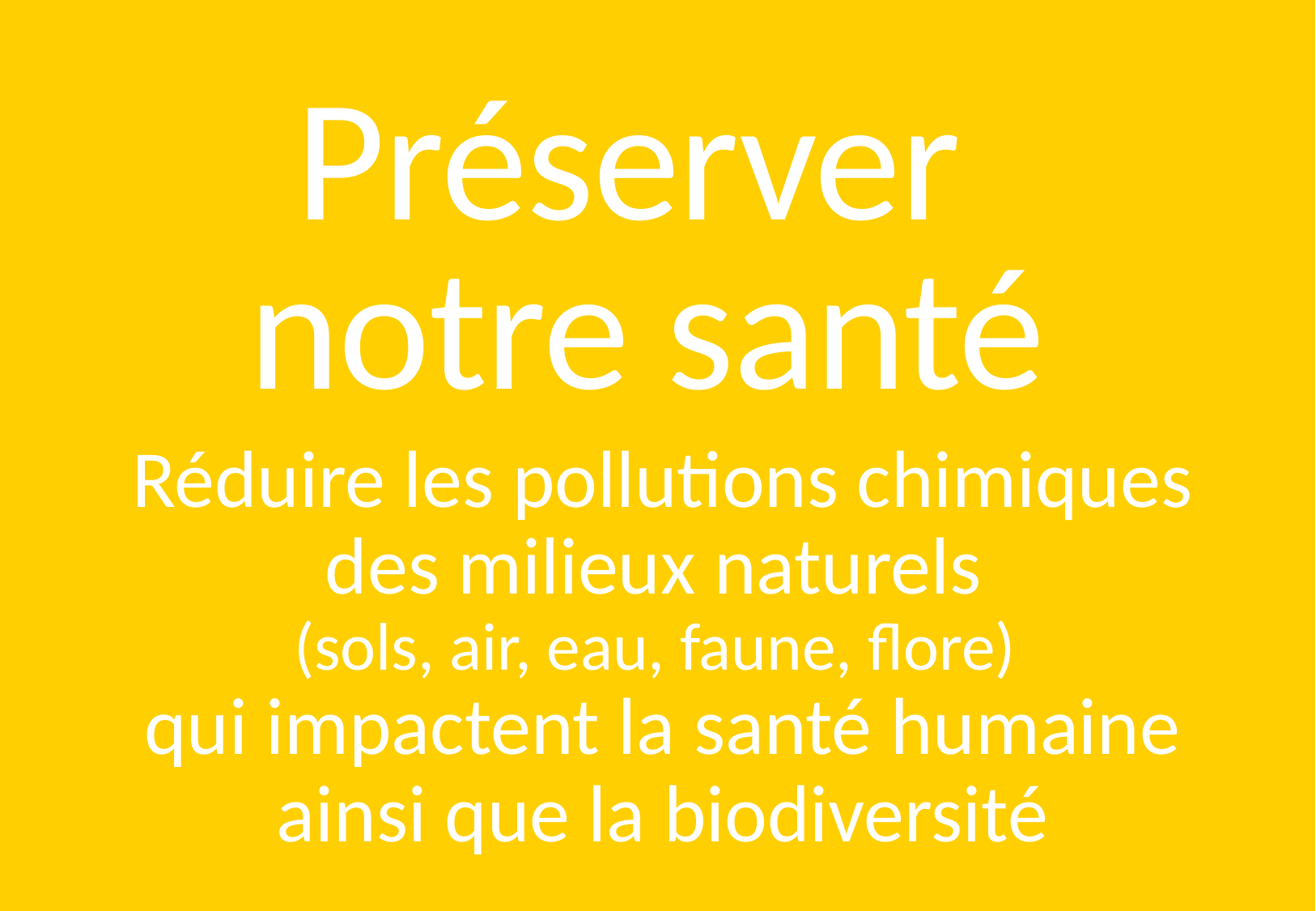

# Préserver notre santé
Réduire les pollutions chimiques des milieux naturels
(sols, air, eau, faune, flore)
qui impactent la santé humaine ainsi que la biodiversité